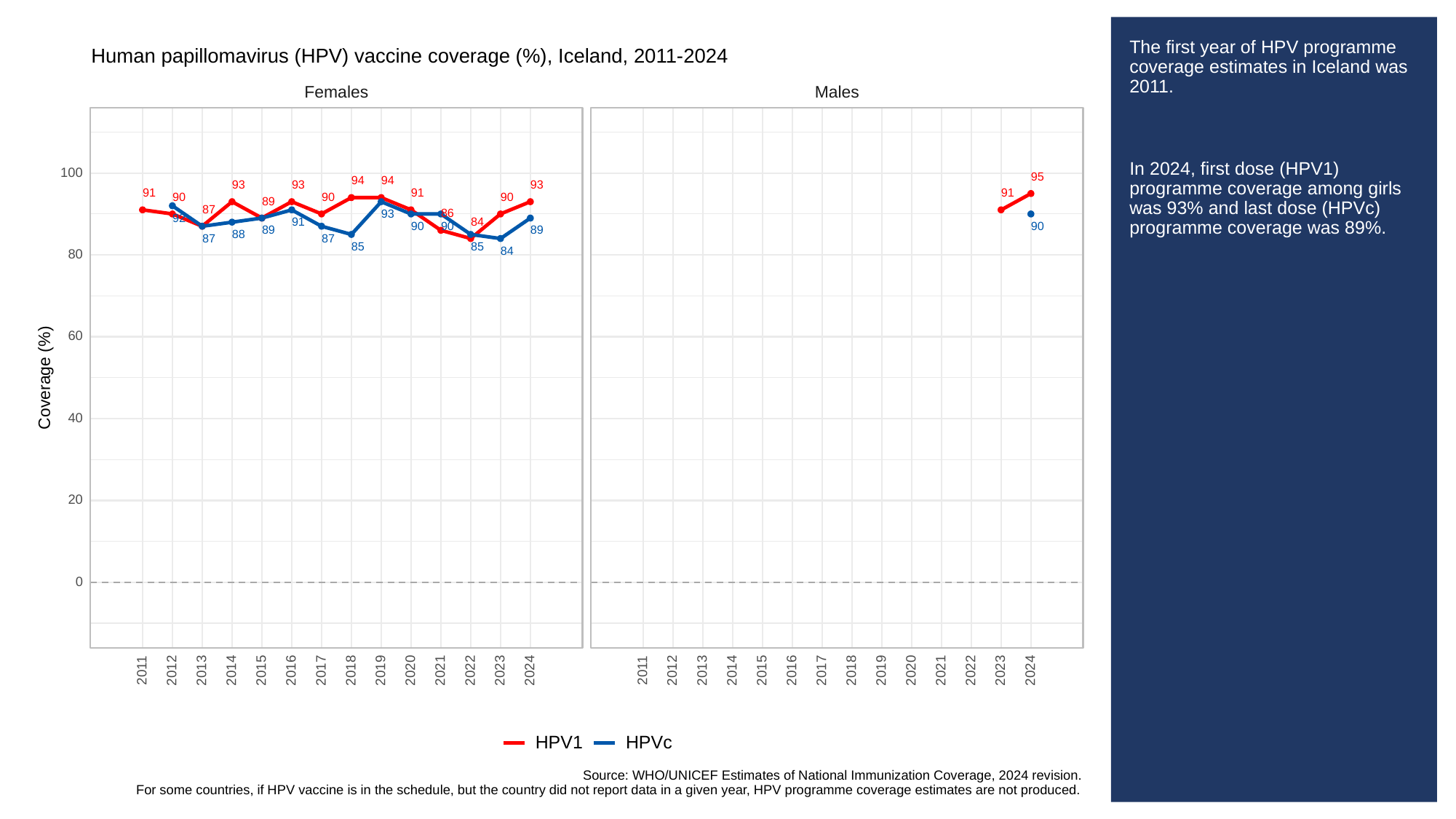

# The first year of HPV programme coverage estimates in Iceland was 2011.

In 2024, first dose (HPV1) programme coverage among girls was 93% and last dose (HPVc) programme coverage was 89%.

Human papillomavirus (HPV) vaccine coverage (%), Iceland, 2011-2024
Females
Males

100
95

94
94
93
93
93
91
91
91

90
90
90

89

87

86
93

92

84
91

90
90
90

89
89

88

87
87

85
85
84
80

60

Coverage (%)

40

20

0

2013
2023
2013
2023
2011
2012
2014
2015
2016
2017
2018
2019
2020
2021
2022
2024
2011
2012
2014
2015
2016
2017
2018
2019
2020
2021
2022
2024
HPVc
HPV1

Source: WHO/UNICEF Estimates of National Immunization Coverage, 2024 revision.
For some countries, if HPV vaccine is in the schedule, but the country did not report data in a given year, HPV programme coverage estimates are not produced.